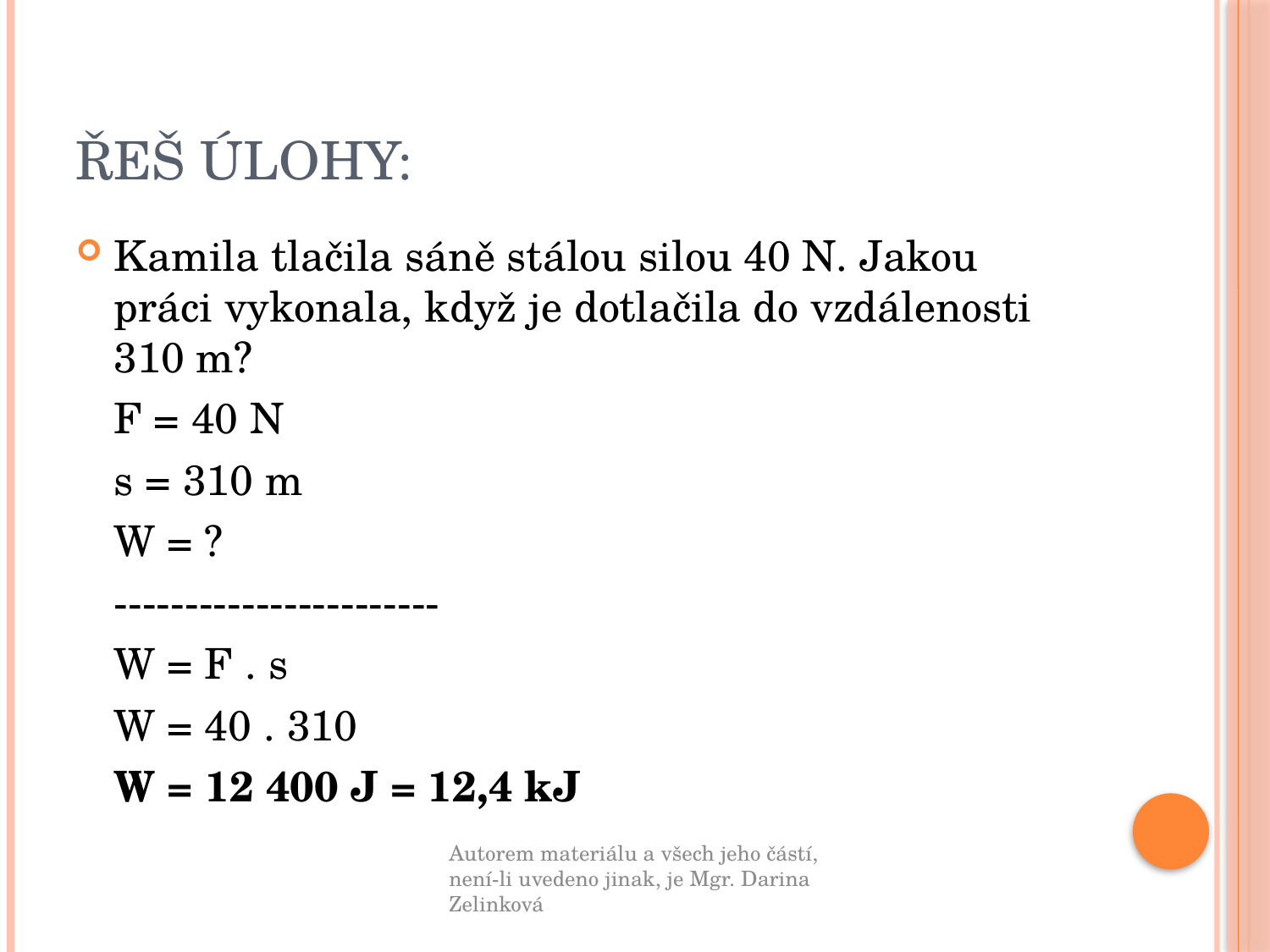

# Řeš úlohy:
Kamila tlačila sáně stálou silou 40 N. Jakou práci vykonala, když je dotlačila do vzdálenosti 310 m?
	F = 40 N
	s = 310 m
	W = ?
	-----------------------
	W = F . s
	W = 40 . 310
	W = 12 400 J = 12,4 kJ

Autorem materiálu a všech jeho částí, není-li uvedeno jinak, je Mgr. Darina Zelinková